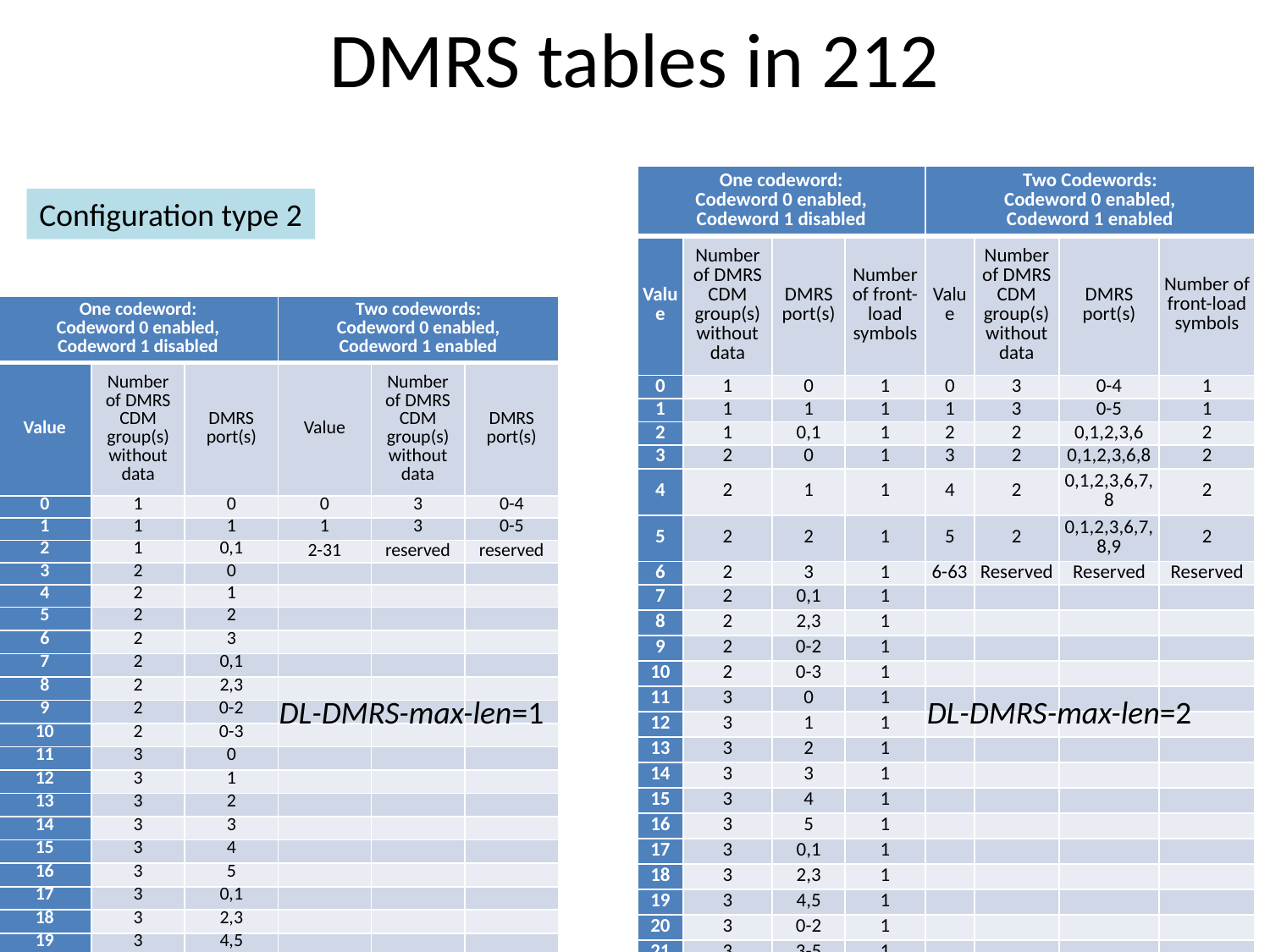

# DMRS tables in 212
| One codeword: Codeword 0 enabled, Codeword 1 disabled |  |  |  | Two Codewords: Codeword 0 enabled, Codeword 1 enabled |  |  |  |
| --- | --- | --- | --- | --- | --- | --- | --- |
| Value | Number of DMRS CDM group(s) without data | DMRS port(s) | Number of front-load symbols | Value | Number of DMRS CDM group(s) without data | DMRS port(s) | Number of front-load symbols |
| 0 | 1 | 0 | 1 | 0 | 3 | 0-4 | 1 |
| 1 | 1 | 1 | 1 | 1 | 3 | 0-5 | 1 |
| 2 | 1 | 0,1 | 1 | 2 | 2 | 0,1,2,3,6 | 2 |
| 3 | 2 | 0 | 1 | 3 | 2 | 0,1,2,3,6,8 | 2 |
| 4 | 2 | 1 | 1 | 4 | 2 | 0,1,2,3,6,7,8 | 2 |
| 5 | 2 | 2 | 1 | 5 | 2 | 0,1,2,3,6,7,8,9 | 2 |
| 6 | 2 | 3 | 1 | 6-63 | Reserved | Reserved | Reserved |
| 7 | 2 | 0,1 | 1 |  |  |  |  |
| 8 | 2 | 2,3 | 1 |  |  |  |  |
| 9 | 2 | 0-2 | 1 |  |  |  |  |
| 10 | 2 | 0-3 | 1 |  |  |  |  |
| 11 | 3 | 0 | 1 |  |  |  |  |
| 12 | 3 | 1 | 1 |  |  |  |  |
| 13 | 3 | 2 | 1 |  |  |  |  |
| 14 | 3 | 3 | 1 |  |  |  |  |
| 15 | 3 | 4 | 1 |  |  |  |  |
| 16 | 3 | 5 | 1 |  |  |  |  |
| 17 | 3 | 0,1 | 1 |  |  |  |  |
| 18 | 3 | 2,3 | 1 |  |  |  |  |
| 19 | 3 | 4,5 | 1 |  |  |  |  |
| 20 | 3 | 0-2 | 1 |  |  |  |  |
| 21 | 3 | 3-5 | 1 |  |  |  |  |
| 22 | 3 | 0-3 | 1 |  |  |  |  |
| 23 | 2 | 0,2 | 1 |  |  |  |  |
| 24 | 3 | 0 | 2 |  |  |  |  |
| 25 | 3 | 1 | 2 |  |  |  |  |
| 26 | 3 | 2 | 2 |  |  |  |  |
| 27 | 3 | 3 | 2 |  |  |  |  |
| 28 | 3 | 4 | 2 |  |  |  |  |
| 29 | 3 | 5 | 2 |  |  |  |  |
| 30 | 3 | 6 | 2 |  |  |  |  |
| 31 | 3 | 7 | 2 |  |  |  |  |
| 32 | 3 | 8 | 2 |  |  |  |  |
| 33 | 3 | 9 | 2 |  |  |  |  |
| 34 | 3 | 10 | 2 |  |  |  |  |
| 35 | 3 | 11 | 2 |  |  |  |  |
| 36 | 3 | 0,1 | 2 |  |  |  |  |
| 37 | 3 | 2,3 | 2 |  |  |  |  |
| 38 | 3 | 4,5 | 2 |  |  |  |  |
| 39 | 3 | 6,7 | 2 |  |  |  |  |
| 40 | 3 | 8,9 | 2 |  |  |  |  |
| 41 | 3 | 10,11 | 2 |  |  |  |  |
| 42 | 3 | 0,1,6 | 2 |  |  |  |  |
| 43 | 3 | 2,3,8 | 2 |  |  |  |  |
| 44 | 3 | 4,5,10 | 2 |  |  |  |  |
| 45 | 3 | 0,1,6,7 | 2 |  |  |  |  |
| 46 | 3 | 2,3,8,9 | 2 |  |  |  |  |
| 47 | 3 | 4,5,10,11 | 2 |  |  |  |  |
| 48 | 1 | 0 | 2 |  |  |  |  |
| 49 | 1 | 1 | 2 |  |  |  |  |
| 50 | 1 | 6 | 2 |  |  |  |  |
| 51 | 1 | 7 | 2 |  |  |  |  |
| 52 | 1 | 0,1 | 2 |  |  |  |  |
| 53 | 1 | 6,7 | 2 |  |  |  |  |
| 54 | 2 | 0,1 | 2 |  |  |  |  |
| 55 | 2 | 2,3 | 2 |  |  |  |  |
| 56 | 2 | 6,7 | 2 |  |  |  |  |
| 57 | 2 | 8,9 | 2 |  |  |  |  |
| 58-63 | Reserved | Reserved | Reserved |  |  |  |  |
Configuration type 2
| One codeword: Codeword 0 enabled, Codeword 1 disabled |  |  | Two codewords: Codeword 0 enabled, Codeword 1 enabled |  |  |
| --- | --- | --- | --- | --- | --- |
| Value | Number of DMRS CDM group(s) without data | DMRS port(s) | Value | Number of DMRS CDM group(s) without data | DMRS port(s) |
| 0 | 1 | 0 | 0 | 3 | 0-4 |
| 1 | 1 | 1 | 1 | 3 | 0-5 |
| 2 | 1 | 0,1 | 2-31 | reserved | reserved |
| 3 | 2 | 0 |  |  |  |
| 4 | 2 | 1 |  |  |  |
| 5 | 2 | 2 |  |  |  |
| 6 | 2 | 3 |  |  |  |
| 7 | 2 | 0,1 |  |  |  |
| 8 | 2 | 2,3 |  |  |  |
| 9 | 2 | 0-2 |  |  |  |
| 10 | 2 | 0-3 |  |  |  |
| 11 | 3 | 0 |  |  |  |
| 12 | 3 | 1 |  |  |  |
| 13 | 3 | 2 |  |  |  |
| 14 | 3 | 3 |  |  |  |
| 15 | 3 | 4 |  |  |  |
| 16 | 3 | 5 |  |  |  |
| 17 | 3 | 0,1 |  |  |  |
| 18 | 3 | 2,3 |  |  |  |
| 19 | 3 | 4,5 |  |  |  |
| 20 | 3 | 0-2 |  |  |  |
| 21 | 3 | 3-5 |  |  |  |
| 22 | 3 | 0-3 |  |  |  |
| 23 | 2 | 0,2 |  |  |  |
| 24-31 | Reserved | Reserved |  |  |  |
DL-DMRS-max-len=1
DL-DMRS-max-len=2